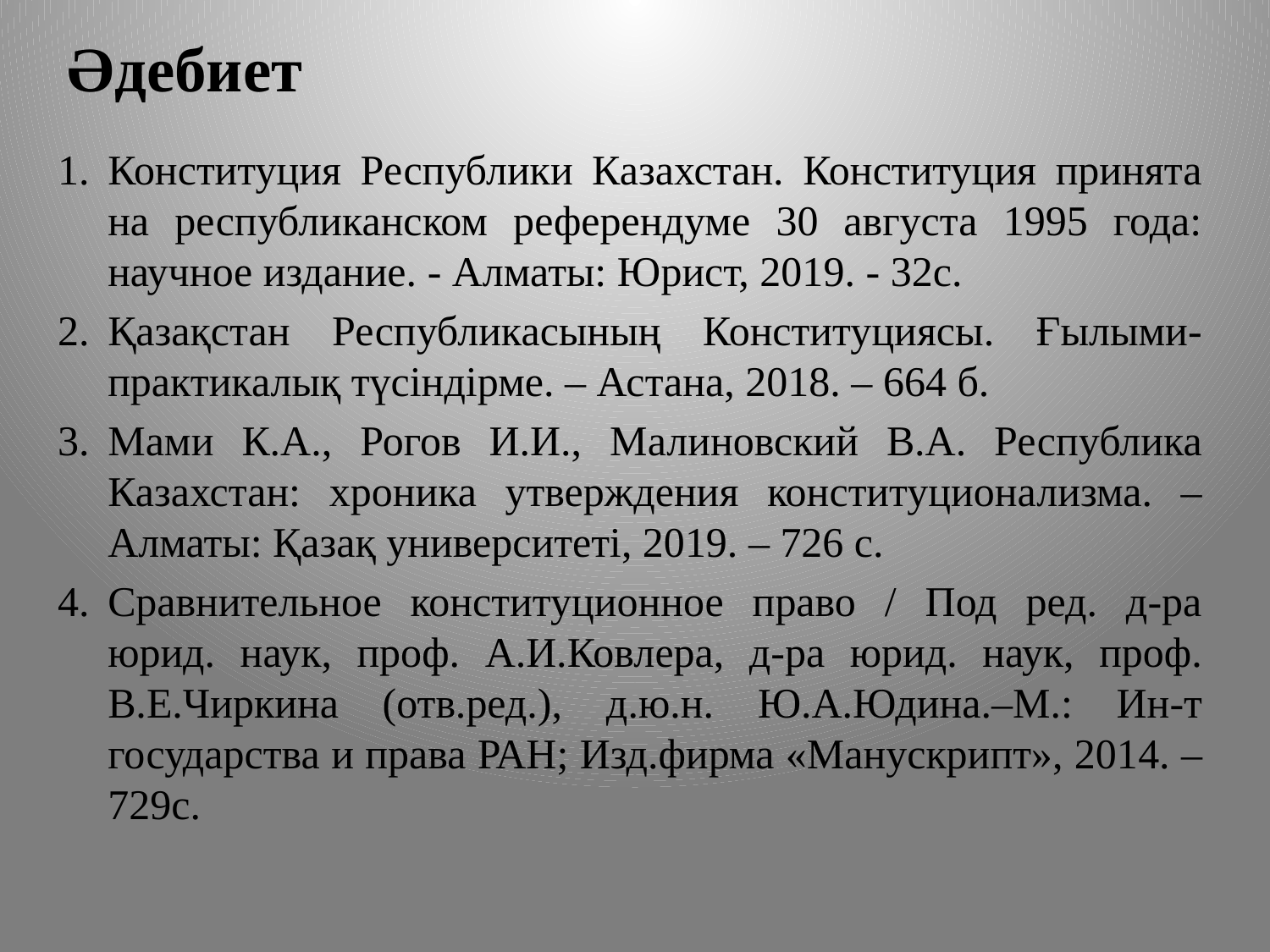

# Әдебиет
Конституция Республики Казахстан. Конституция принята на республиканском референдуме 30 августа 1995 года: научное издание. - Алматы: Юрист, 2019. - 32с.
Қазақстан Республикасының Конституциясы. Ғылыми-практикалық түсіндірме. – Астана, 2018. – 664 б.
Мами К.А., Рогов И.И., Малиновский В.А. Республика Казахстан: хроника утверждения конституционализма. – Алматы: Қазақ университеті, 2019. – 726 с.
Сравнительное конституционное право / Под ред. д-ра юрид. наук, проф. А.И.Ковлера, д-ра юрид. наук, проф. В.Е.Чиркина (отв.ред.), д.ю.н. Ю.А.Юдина.–М.: Ин-т государства и права РАН; Изд.фирма «Манускрипт», 2014. – 729с.